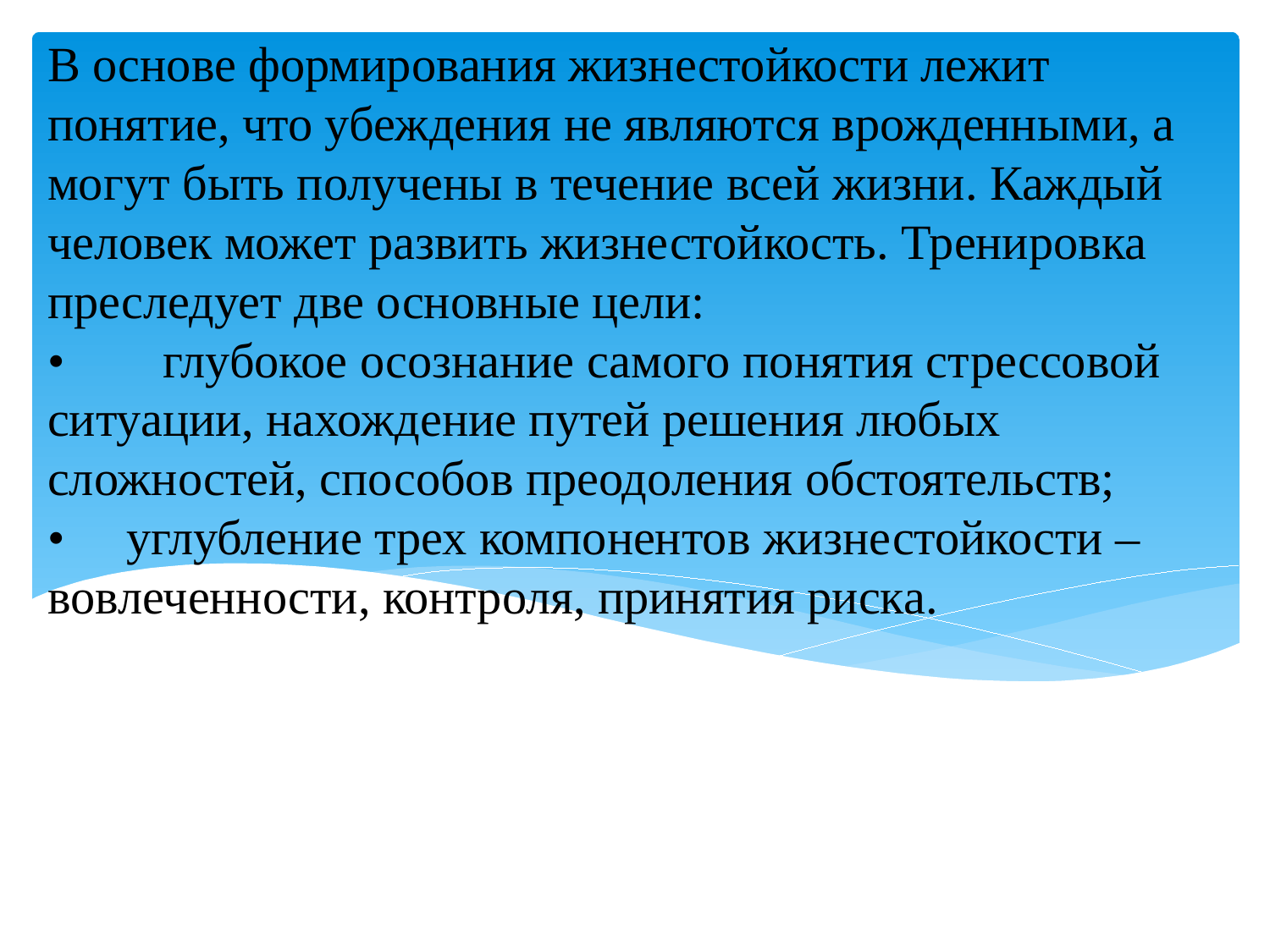

# В основе формирования жизнестойкости лежит понятие, что убеждения не являются врожденными, а могут быть получены в течение всей жизни. Каждый человек может развить жизнестойкость. Тренировка преследует две основные цели: •        глубокое осознание самого понятия стрессовой ситуации, нахождение путей решения любых сложностей, способов преодоления обстоятельств; •     углубление трех компонентов жизнестойкости – вовлеченности, контроля, принятия риска.